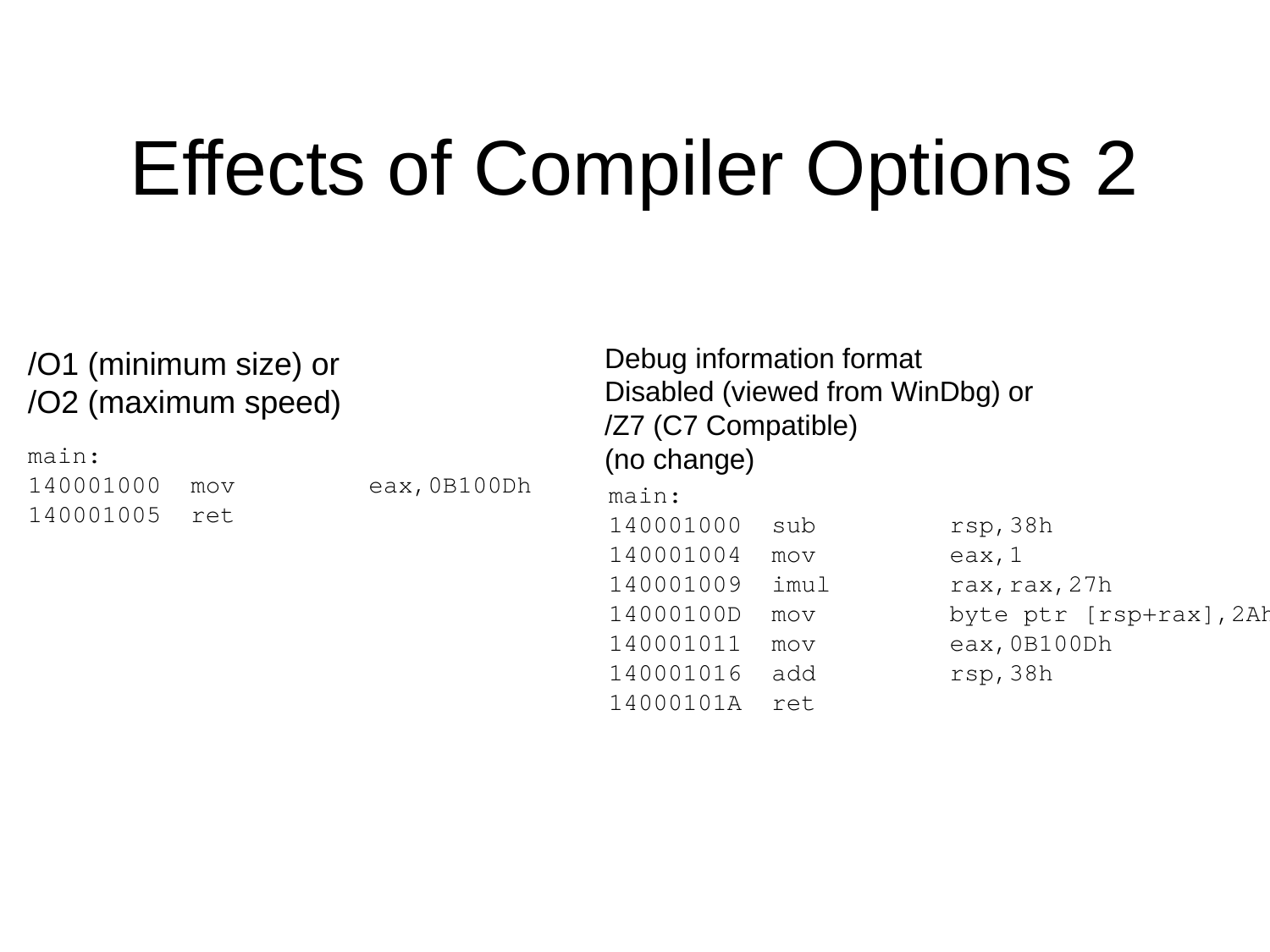

Effects of Compiler Options 2
Debug information format
Disabled (viewed from WinDbg) or
/Z7 (C7 Compatible)
(no change)
/O1 (minimum size) or
/O2 (maximum speed)
main:
140001000  mov         eax,0B100Dh
140001005  ret
main:
140001000  sub         rsp,38h
140001004  mov         eax,1
140001009  imul        rax,rax,27h
14000100D  mov         byte ptr [rsp+rax],2Ah
140001011  mov         eax,0B100Dh
140001016  add         rsp,38h
14000101A  ret